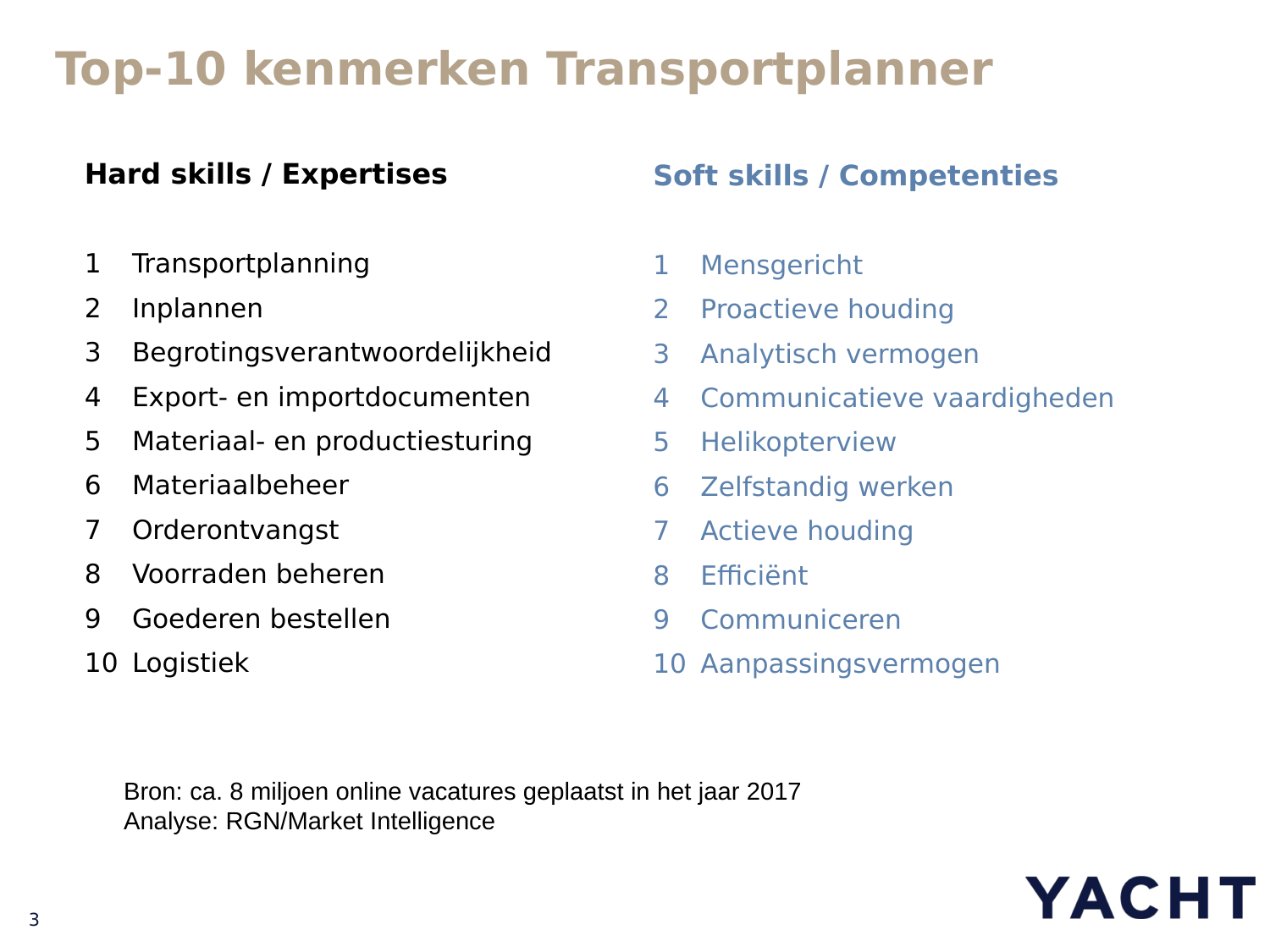

# Top-10 kenmerken Transportplanner
Hard skills / Expertises

1	Transportplanning
2	Inplannen
3	Begrotingsverantwoordelijkheid
4	Export- en importdocumenten
5	Materiaal- en productiesturing
6	Materiaalbeheer
7	Orderontvangst
8	Voorraden beheren
9	Goederen bestellen
10	Logistiek

Soft skills / Competenties

1	Mensgericht
2	Proactieve houding
3	Analytisch vermogen
4	Communicatieve vaardigheden
5	Helikopterview
6	Zelfstandig werken
7	Actieve houding
8	Efficiënt
9	Communiceren
10	Aanpassingsvermogen

Bron: ca. 8 miljoen online vacatures geplaatst in het jaar 2017
Analyse: RGN/Market Intelligence
3